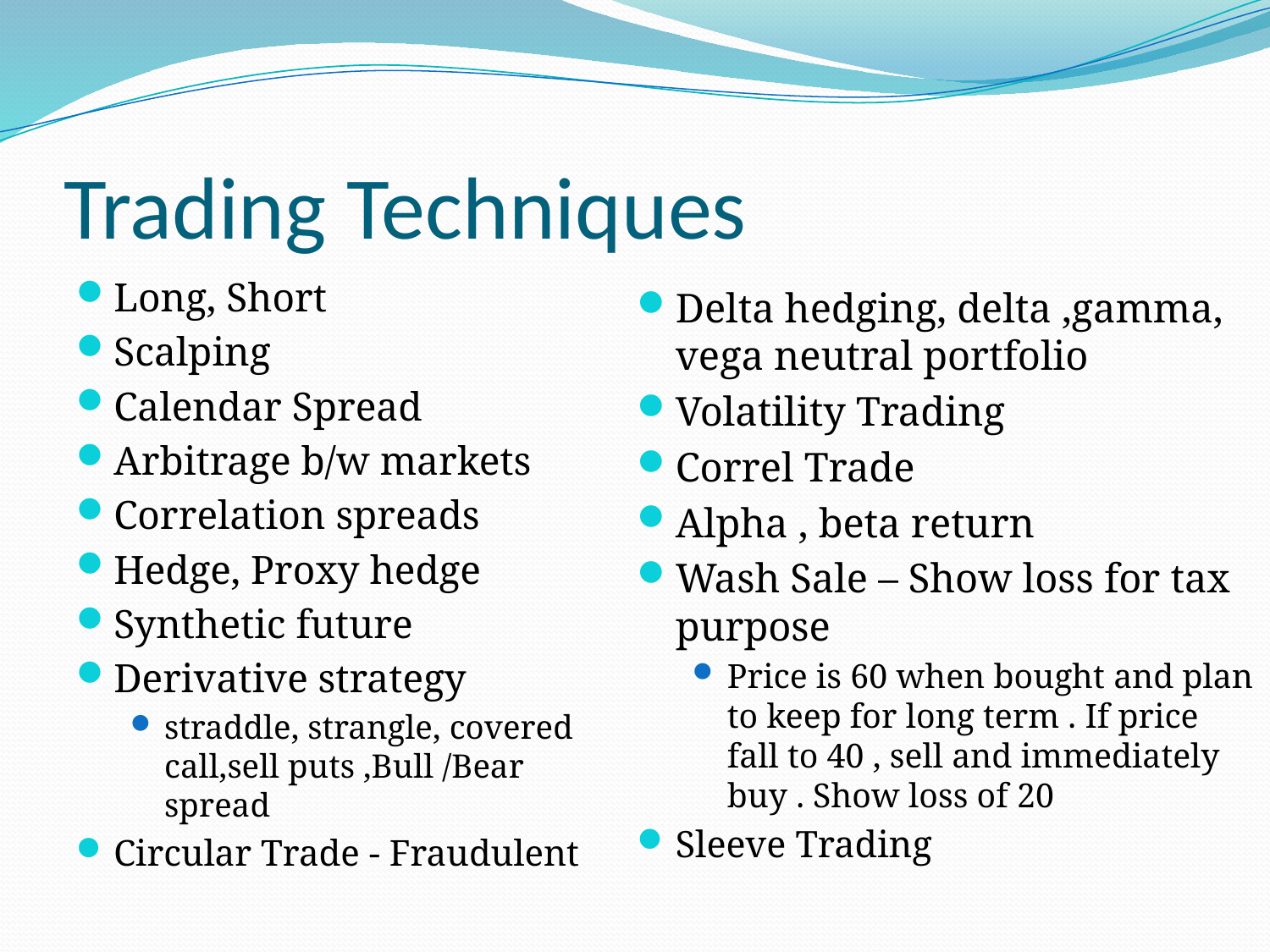

# Trading Techniques
Long, Short
Scalping
Calendar Spread
Arbitrage b/w markets
Correlation spreads
Hedge, Proxy hedge
Synthetic future
Derivative strategy
straddle, strangle, covered call,sell puts ,Bull /Bear spread
Circular Trade - Fraudulent

Delta hedging, delta ,gamma, vega neutral portfolio
Volatility Trading
Correl Trade
Alpha , beta return
Wash Sale – Show loss for tax purpose
Price is 60 when bought and plan to keep for long term . If price fall to 40 , sell and immediately buy . Show loss of 20
Sleeve Trading